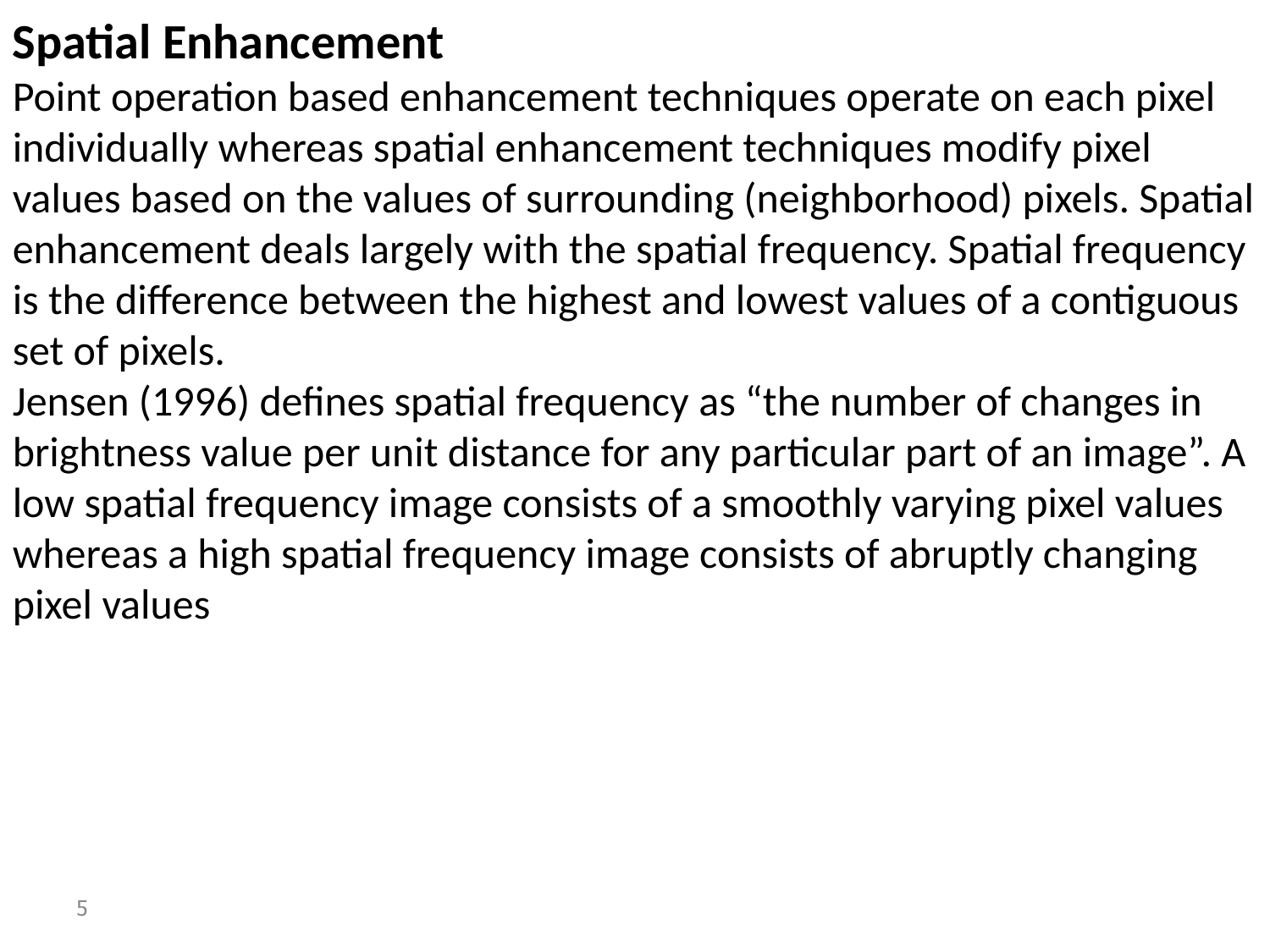

Spatial Enhancement
Point operation based enhancement techniques operate on each pixel
individually whereas spatial enhancement techniques modify pixel values based on the values of surrounding (neighborhood) pixels. Spatial enhancement deals largely with the spatial frequency. Spatial frequency is the difference between the highest and lowest values of a contiguous set of pixels.
Jensen (1996) defines spatial frequency as “the number of changes in
brightness value per unit distance for any particular part of an image”. A low spatial frequency image consists of a smoothly varying pixel values whereas a high spatial frequency image consists of abruptly changing pixel values
5